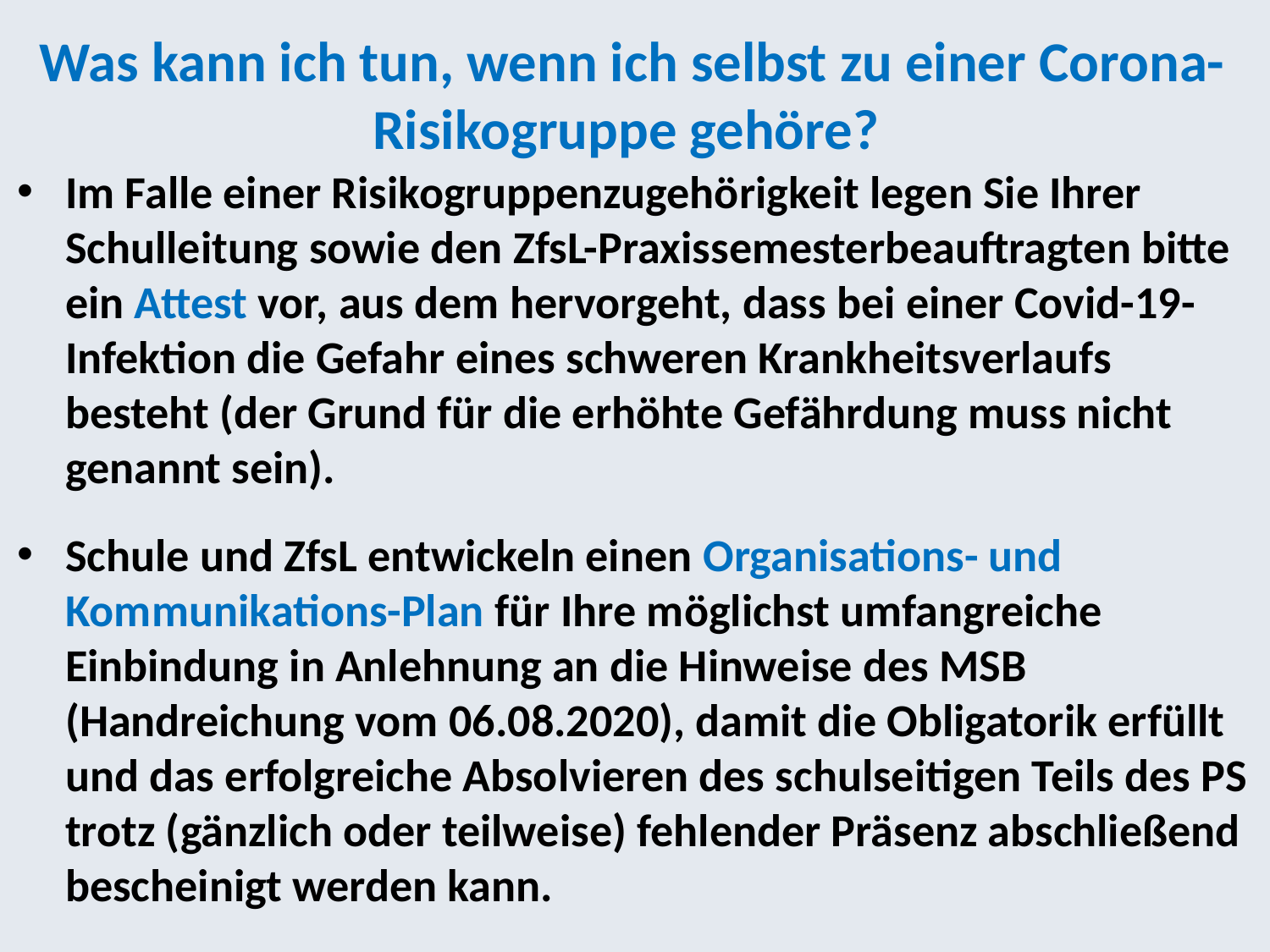

# Was kann ich tun, wenn ich selbst zu einer Corona-Risikogruppe gehöre?
Im Falle einer Risikogruppenzugehörigkeit legen Sie Ihrer Schulleitung sowie den ZfsL-Praxissemesterbeauftragten bitte ein Attest vor, aus dem hervorgeht, dass bei einer Covid-19-Infektion die Gefahr eines schweren Krankheitsverlaufs besteht (der Grund für die erhöhte Gefährdung muss nicht genannt sein).

Schule und ZfsL entwickeln einen Organisations- und Kommunikations-Plan für Ihre möglichst umfangreiche Einbindung in Anlehnung an die Hinweise des MSB (Handreichung vom 06.08.2020), damit die Obligatorik erfüllt und das erfolgreiche Absolvieren des schulseitigen Teils des PS trotz (gänzlich oder teilweise) fehlender Präsenz abschließend bescheinigt werden kann.